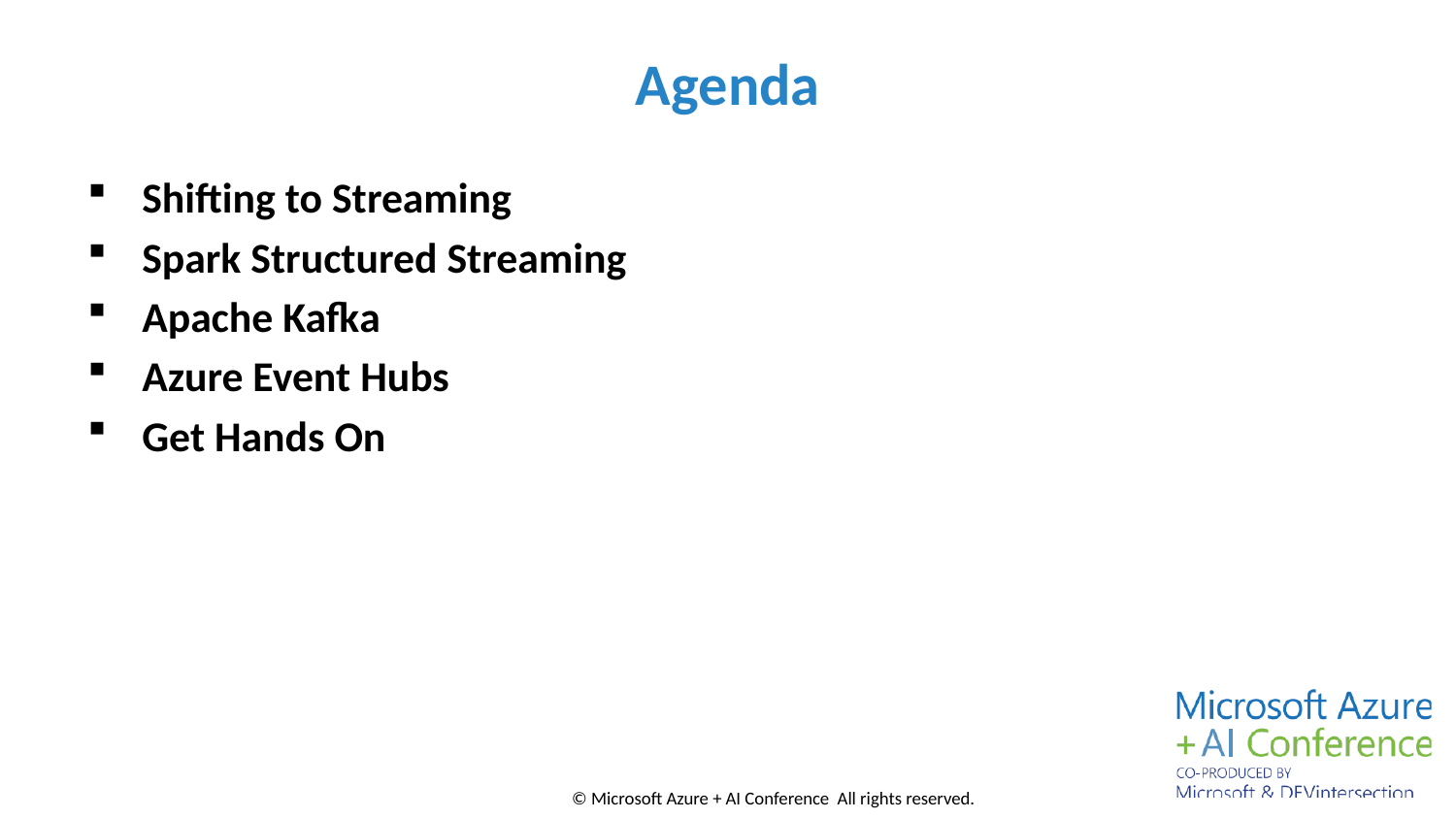

# Agenda
Shifting to Streaming
Spark Structured Streaming
Apache Kafka
Azure Event Hubs
Get Hands On